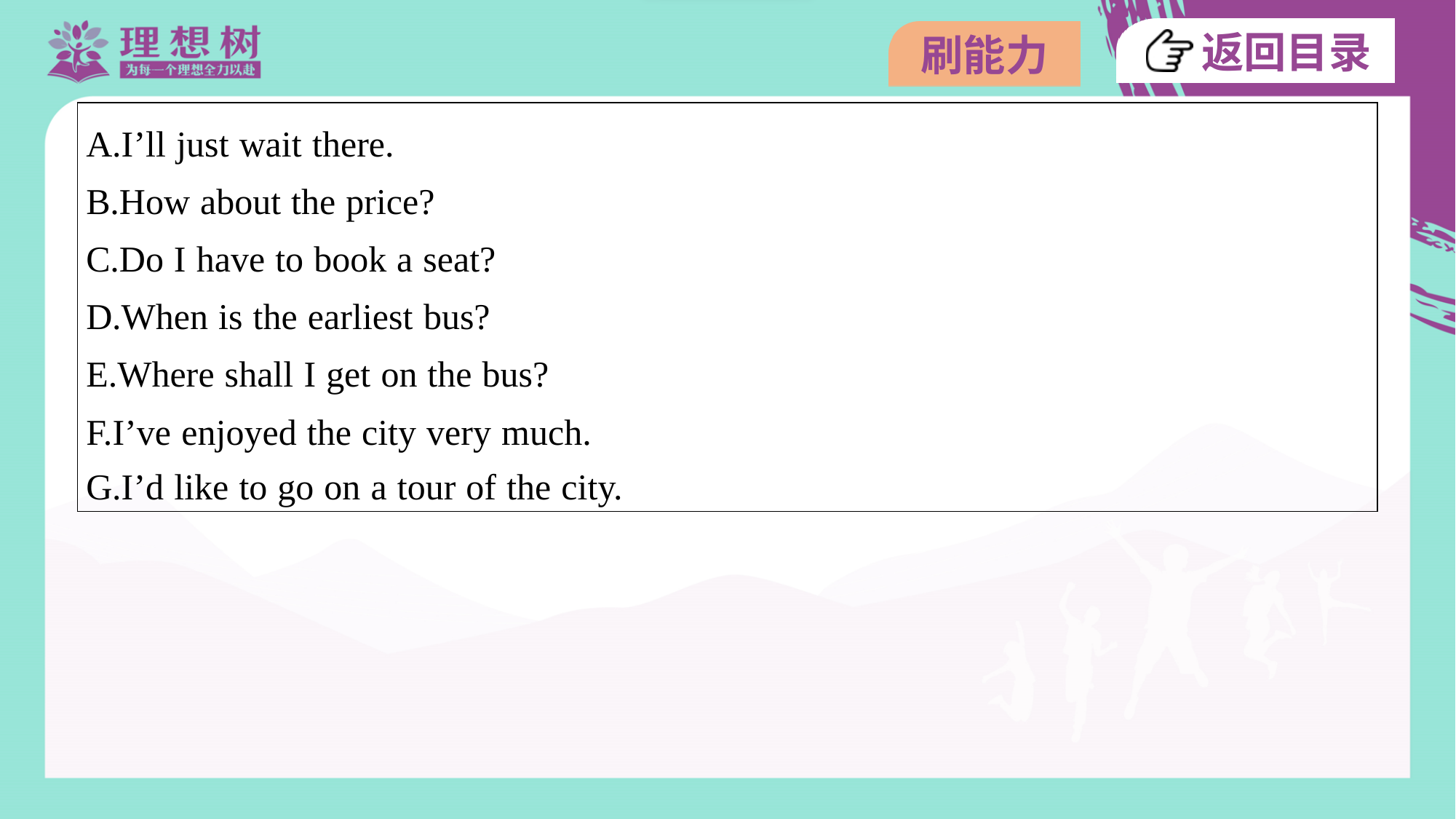

| A.I’ll just wait there. B.How about the price? C.Do I have to book a seat? D.When is the earliest bus? E.Where shall I get on the bus? F.I’ve enjoyed the city very much. G.I’d like to go on a tour of the city. |
| --- |